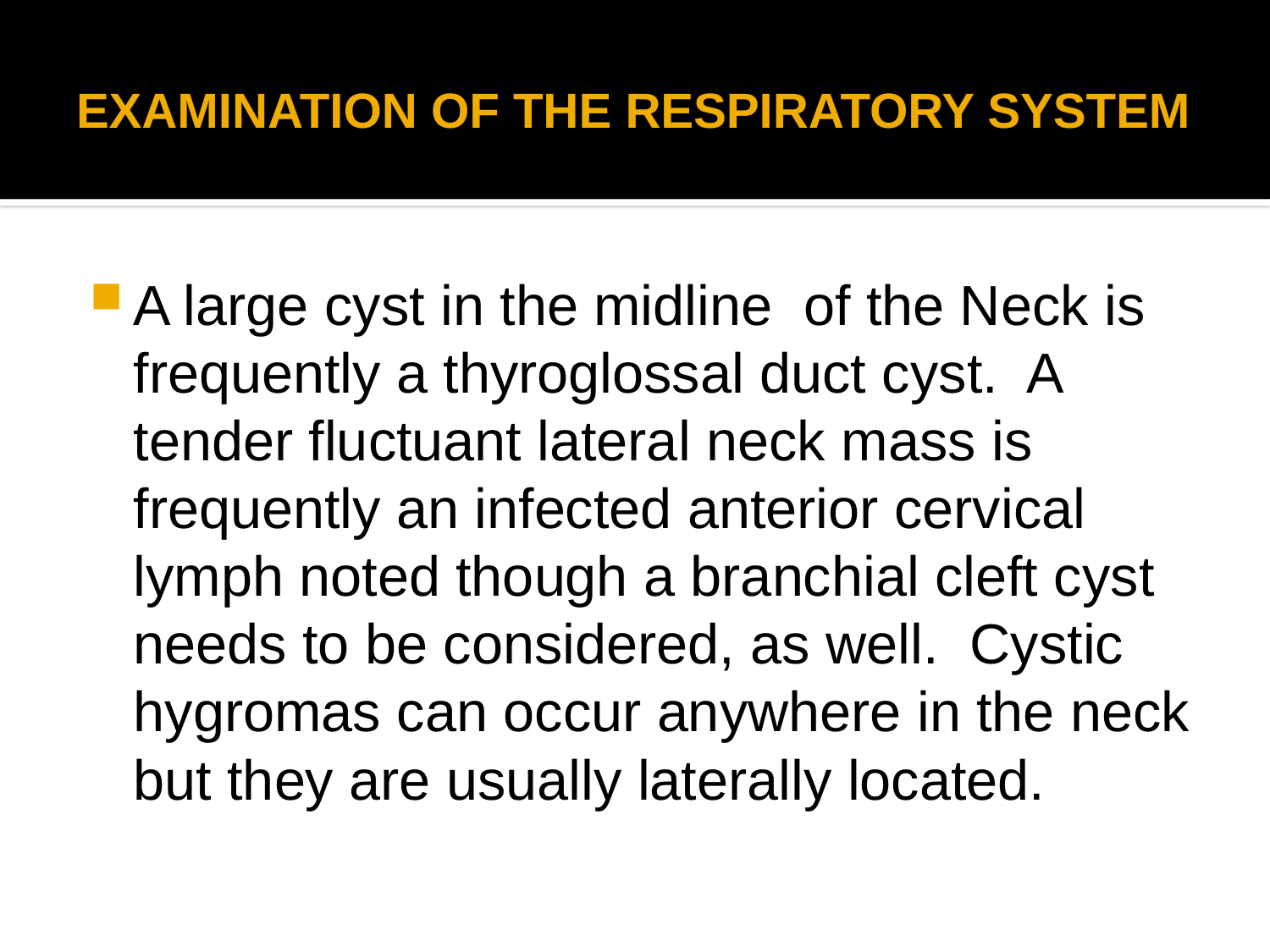

# EXAMINATION OF THE RESPIRATORY SYSTEM
A large cyst in the midline  of the Neck is frequently a thyroglossal duct cyst.  A tender fluctuant lateral neck mass is frequently an infected anterior cervical lymph noted though a branchial cleft cyst needs to be considered, as well.  Cystic hygromas can occur anywhere in the neck but they are usually laterally located.